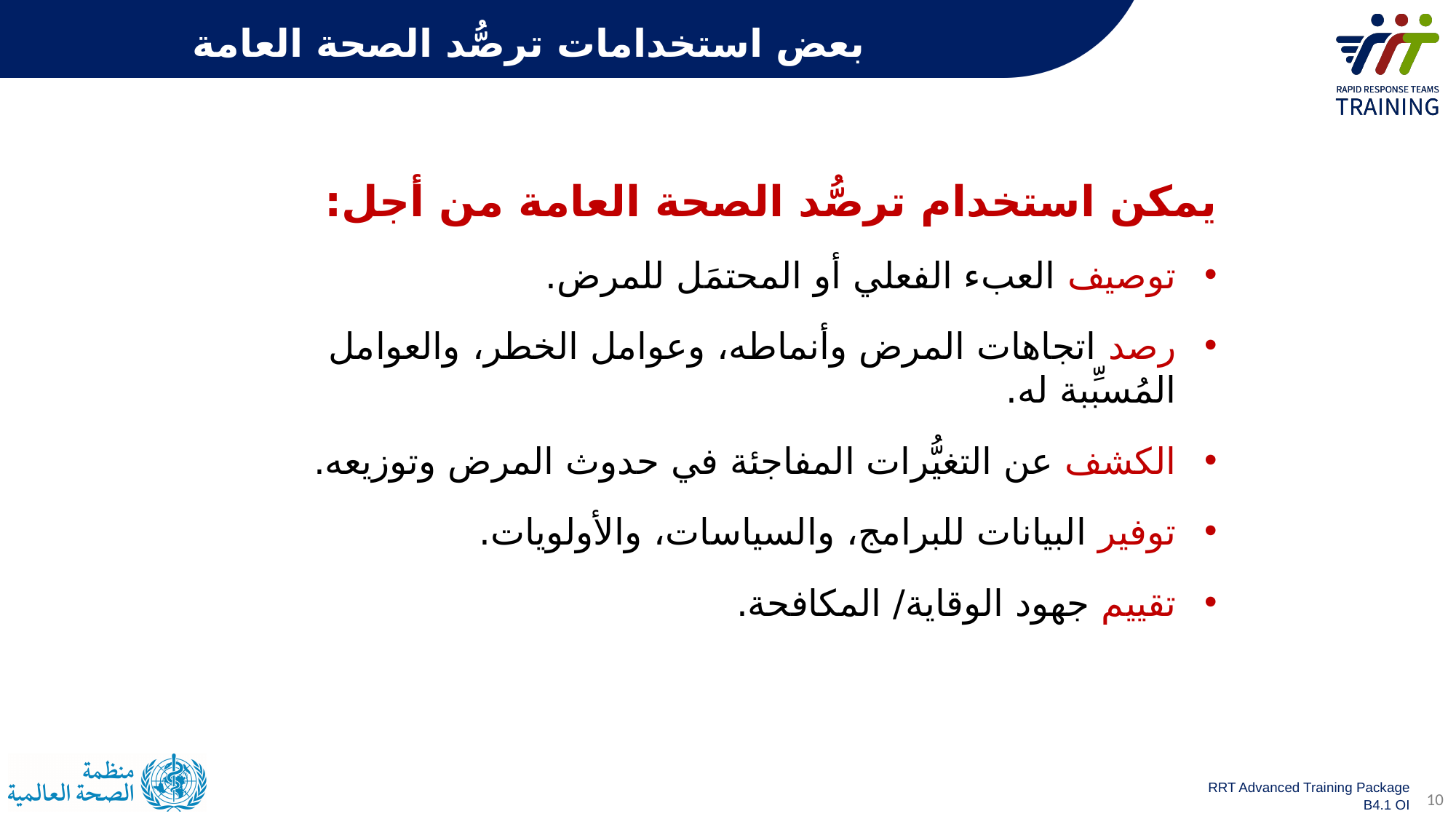

بعض استخدامات ترصُّد الصحة العامة
يمكن استخدام ترصُّد الصحة العامة من أجل:
توصيف العبء الفعلي أو المحتمَل للمرض.
رصد اتجاهات المرض وأنماطه، وعوامل الخطر، والعوامل المُسبِّبة له.
الكشف عن التغيُّرات المفاجئة في حدوث المرض وتوزيعه.
توفير البيانات للبرامج، والسياسات، والأولويات.
تقييم جهود الوقاية/ المكافحة.